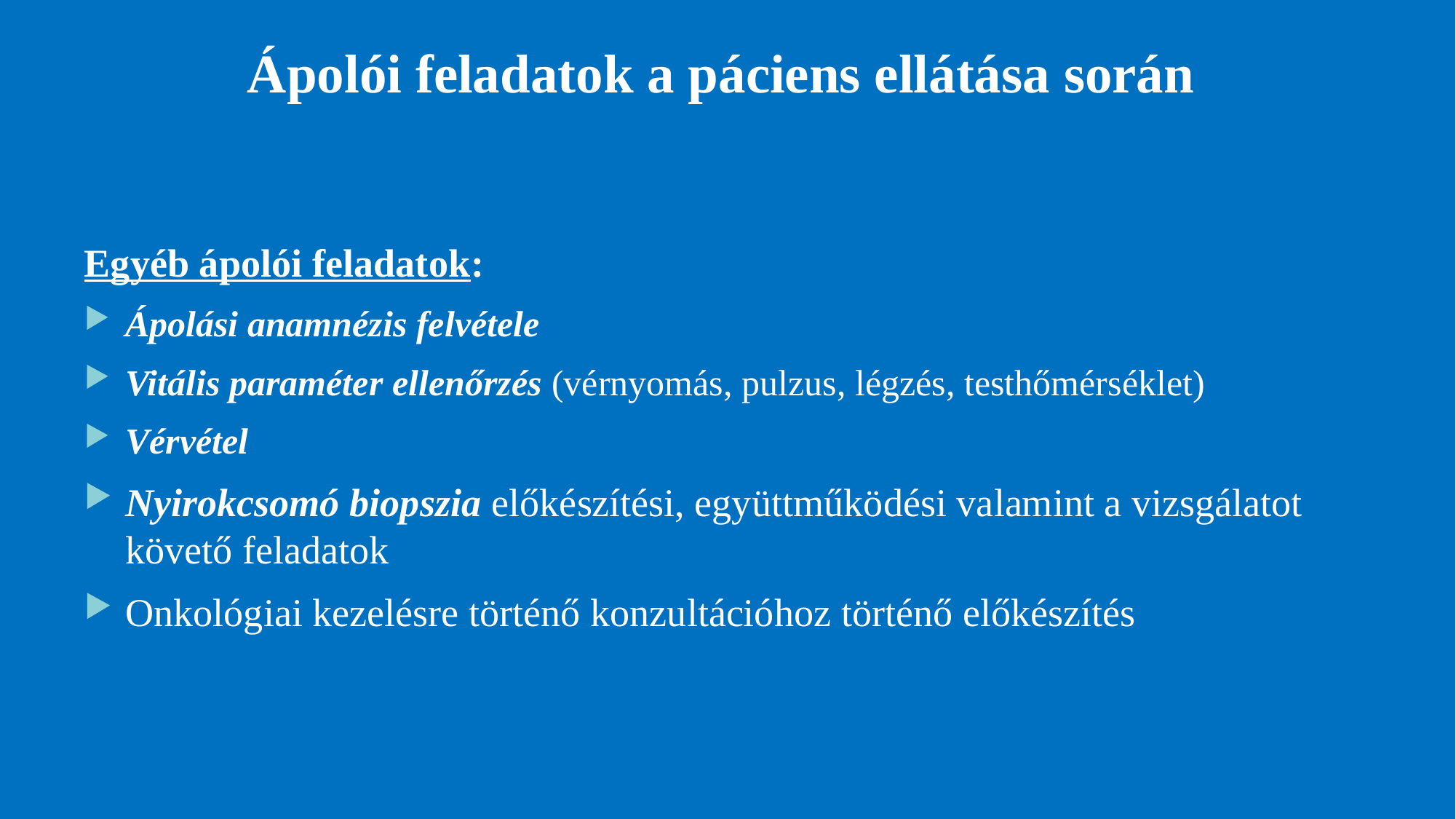

# Ápolói feladatok a páciens ellátása során
Egyéb ápolói feladatok:
Ápolási anamnézis felvétele
Vitális paraméter ellenőrzés (vérnyomás, pulzus, légzés, testhőmérséklet)
Vérvétel
Nyirokcsomó biopszia előkészítési, együttműködési valamint a vizsgálatot követő feladatok
Onkológiai kezelésre történő konzultációhoz történő előkészítés